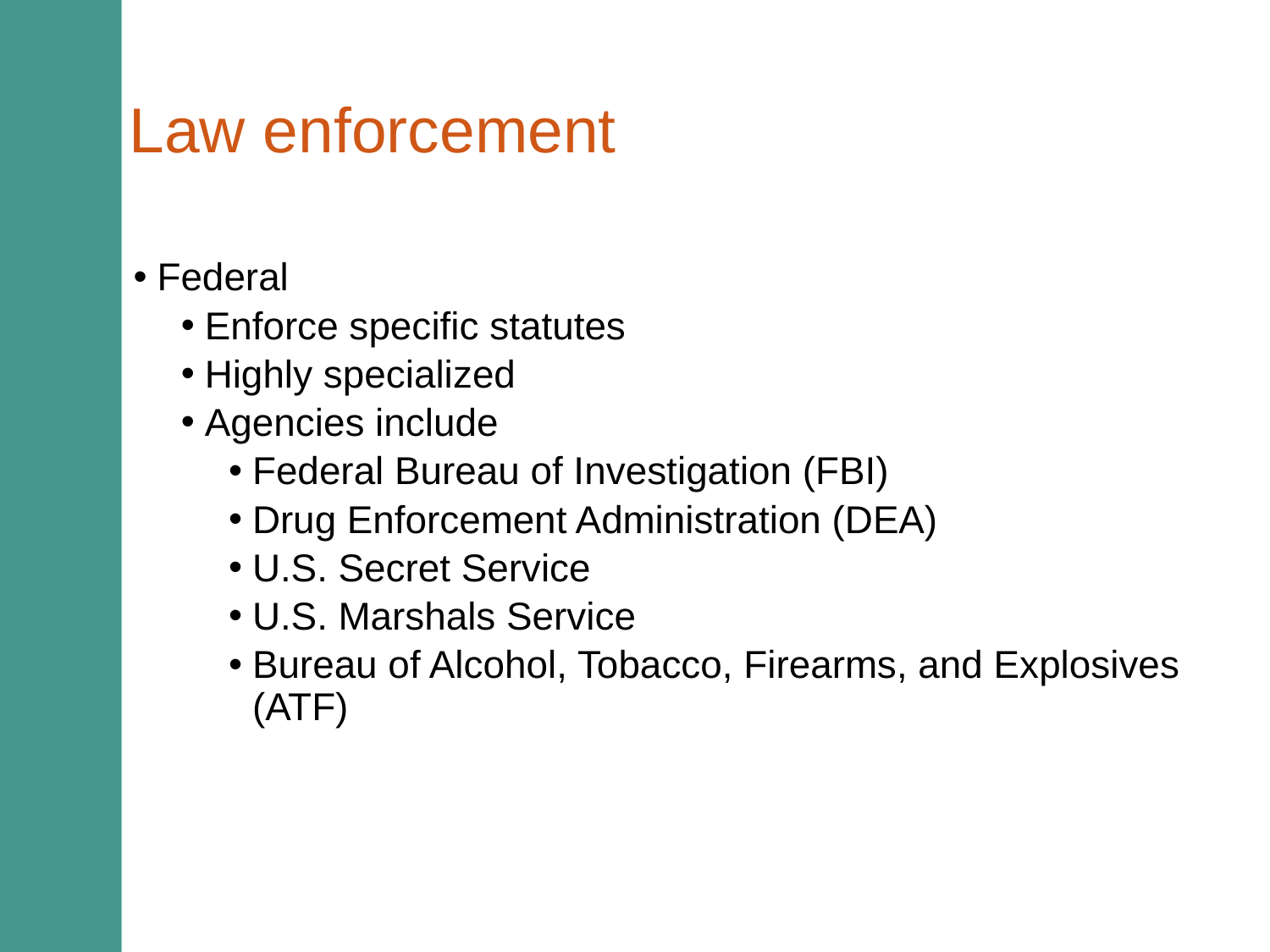

# Law enforcement
Federal
Enforce specific statutes
Highly specialized
Agencies include
Federal Bureau of Investigation (FBI)
Drug Enforcement Administration (DEA)
U.S. Secret Service
U.S. Marshals Service
Bureau of Alcohol, Tobacco, Firearms, and Explosives (ATF)